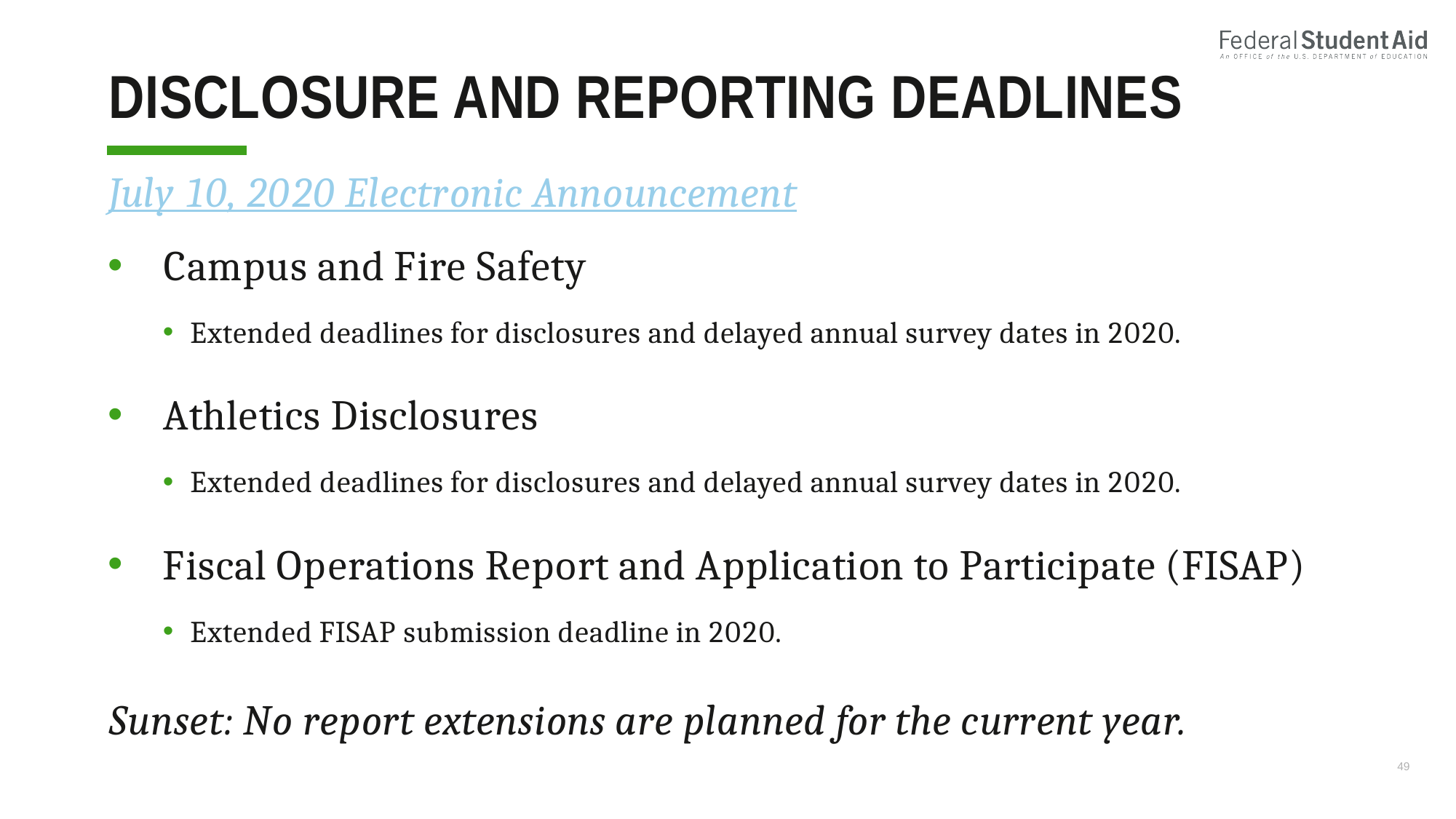

# Disclosure and reporting deadlines
July 10, 2020 Electronic Announcement
Campus and Fire Safety
Extended deadlines for disclosures and delayed annual survey dates in 2020.

Athletics Disclosures
Extended deadlines for disclosures and delayed annual survey dates in 2020.

Fiscal Operations Report and Application to Participate (FISAP)
Extended FISAP submission deadline in 2020.

Sunset: No report extensions are planned for the current year.

49